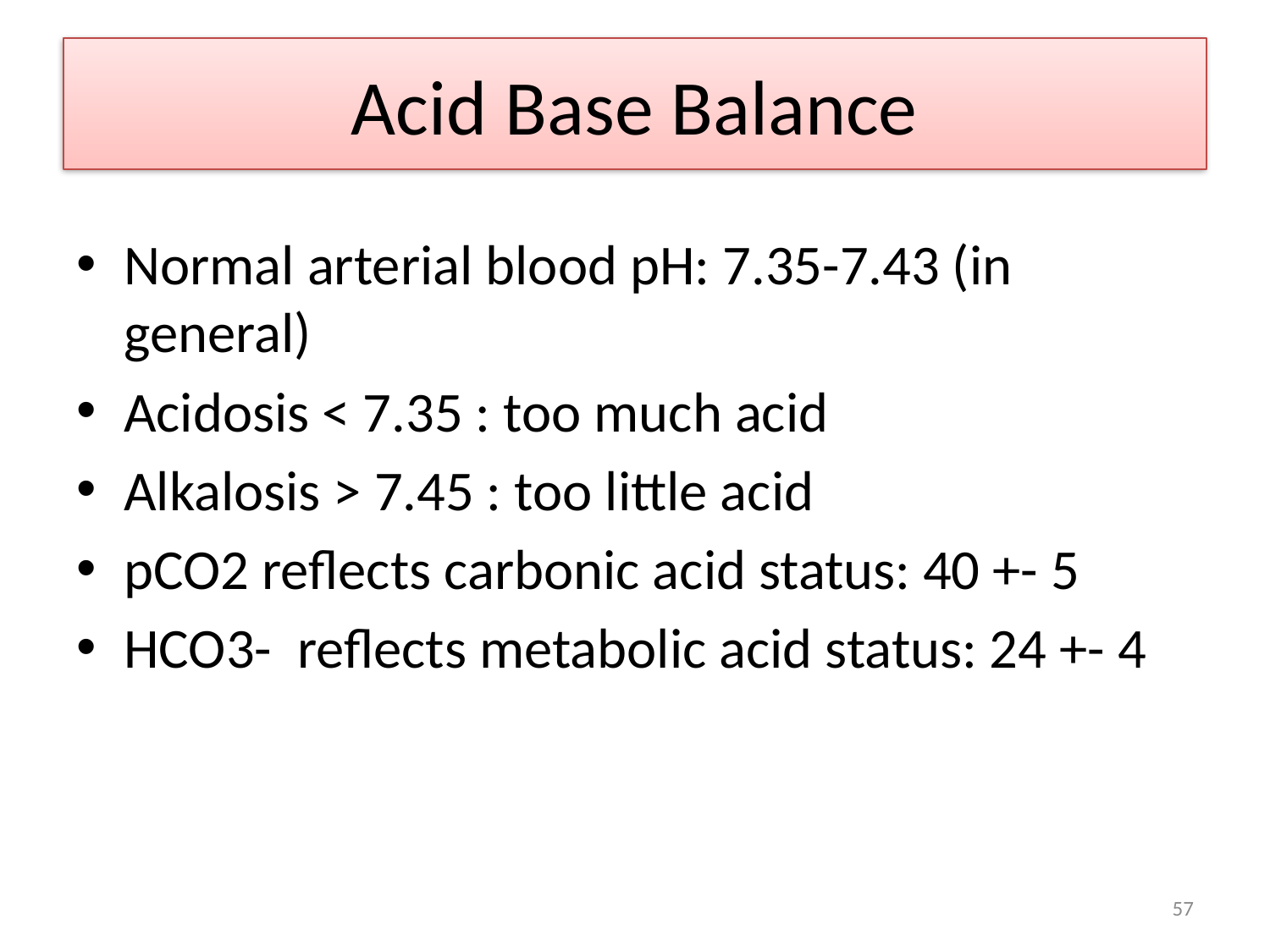

# Acid Base Balance
Normal arterial blood pH: 7.35-7.43 (in general)
Acidosis < 7.35 : too much acid
Alkalosis > 7.45 : too little acid
pCO2 reflects carbonic acid status: 40 +- 5
HCO3-  reflects metabolic acid status: 24 +- 4
57